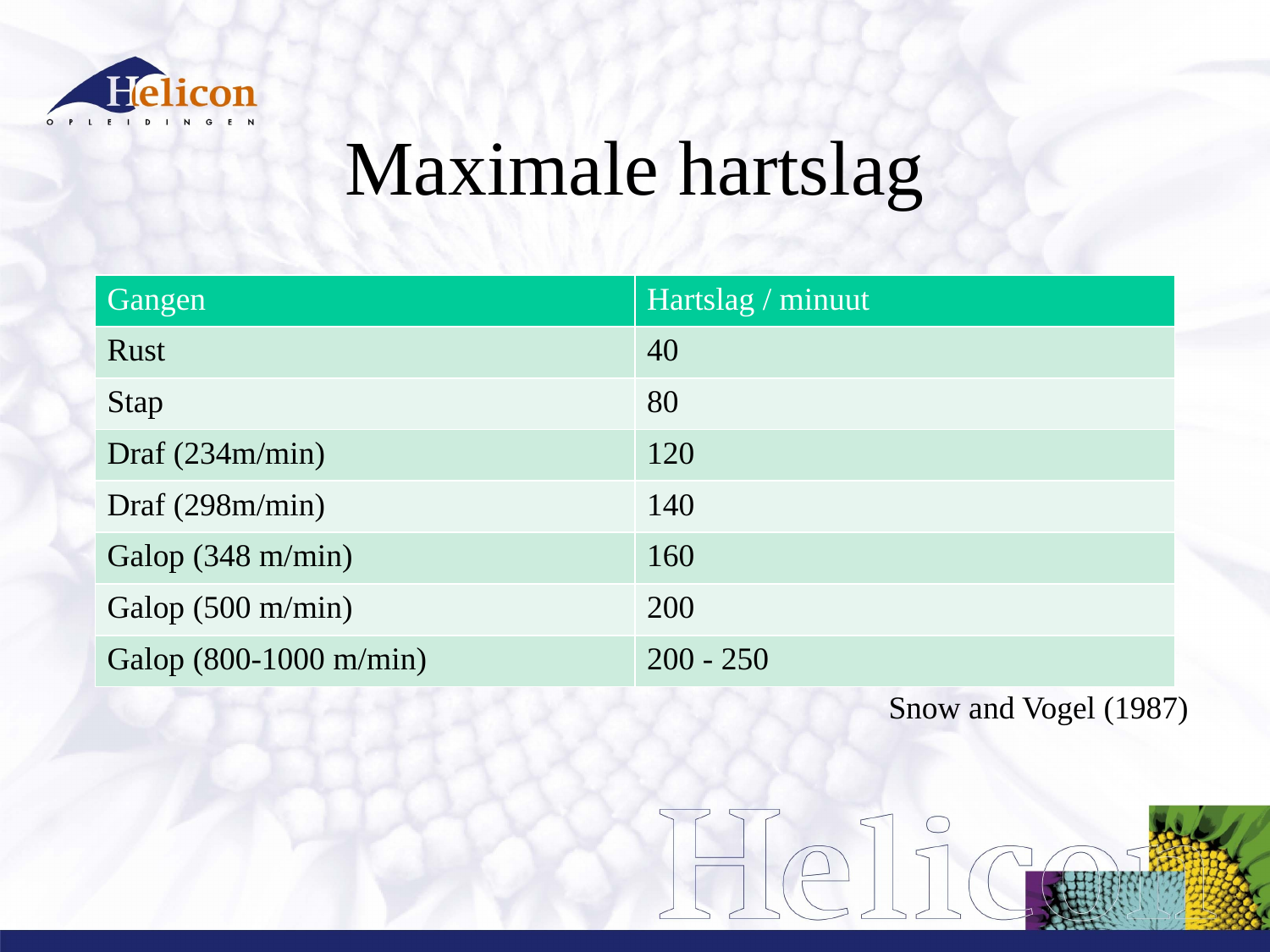

# Maximale hartslag
| Gangen | Hartslag / minuut |
| --- | --- |
| Rust | 40 |
| Stap | 80 |
| Draf (234m/min) | 120 |
| Draf (298m/min) | 140 |
| Galop (348 m/min) | 160 |
| Galop (500 m/min) | 200 |
| Galop (800-1000 m/min) | 200 - 250 |
Snow and Vogel (1987)